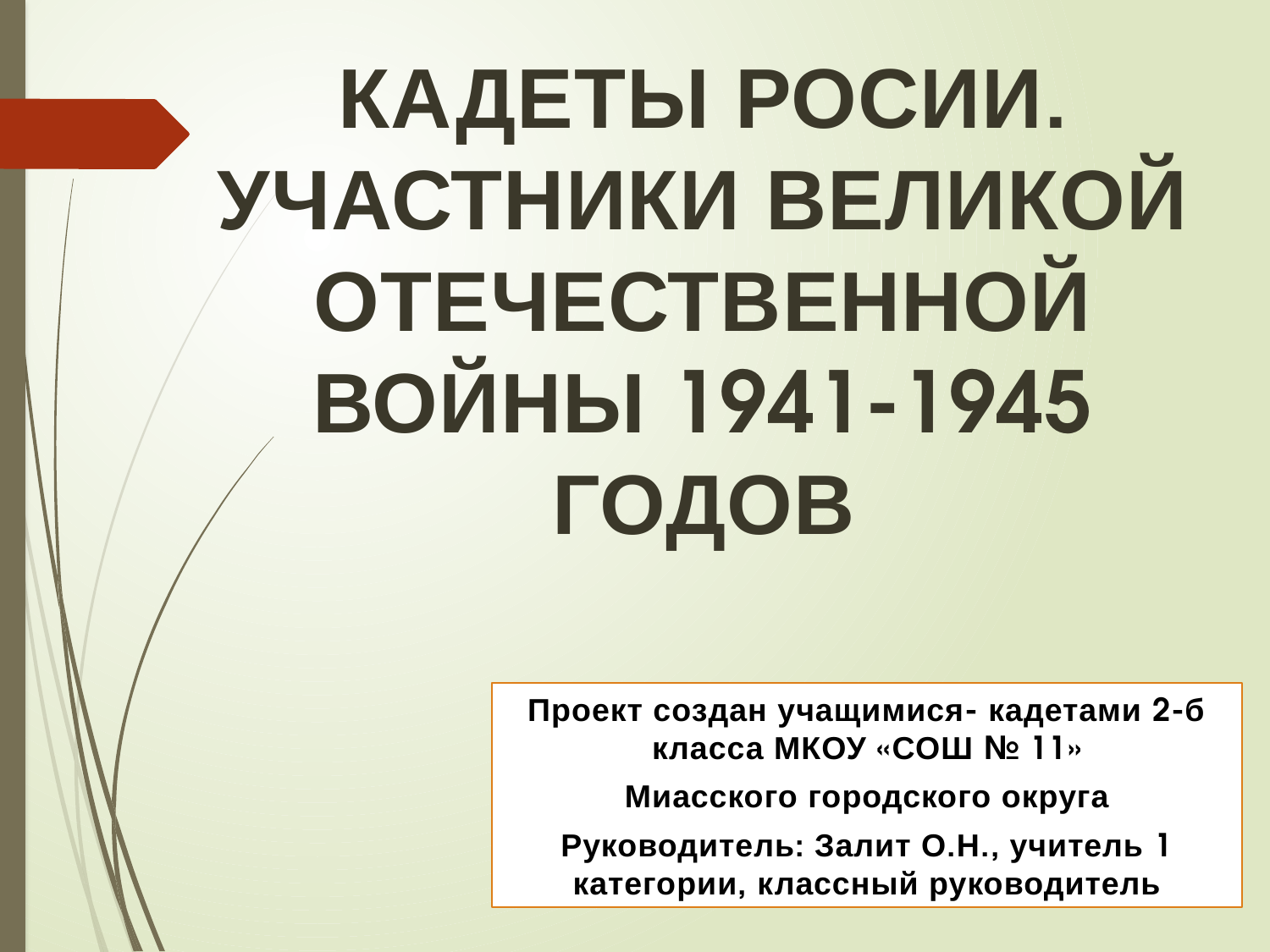

КАДЕТЫ РОСИИ. УЧАСТНИКИ ВЕЛИКОЙ ОТЕЧЕСТВЕННОЙ ВОЙНЫ 1941-1945 ГОДОВ
Проект создан учащимися- кадетами 2-б класса МКОУ «СОШ № 11»
Миасского городского округа
Руководитель: Залит О.Н., учитель 1 категории, классный руководитель